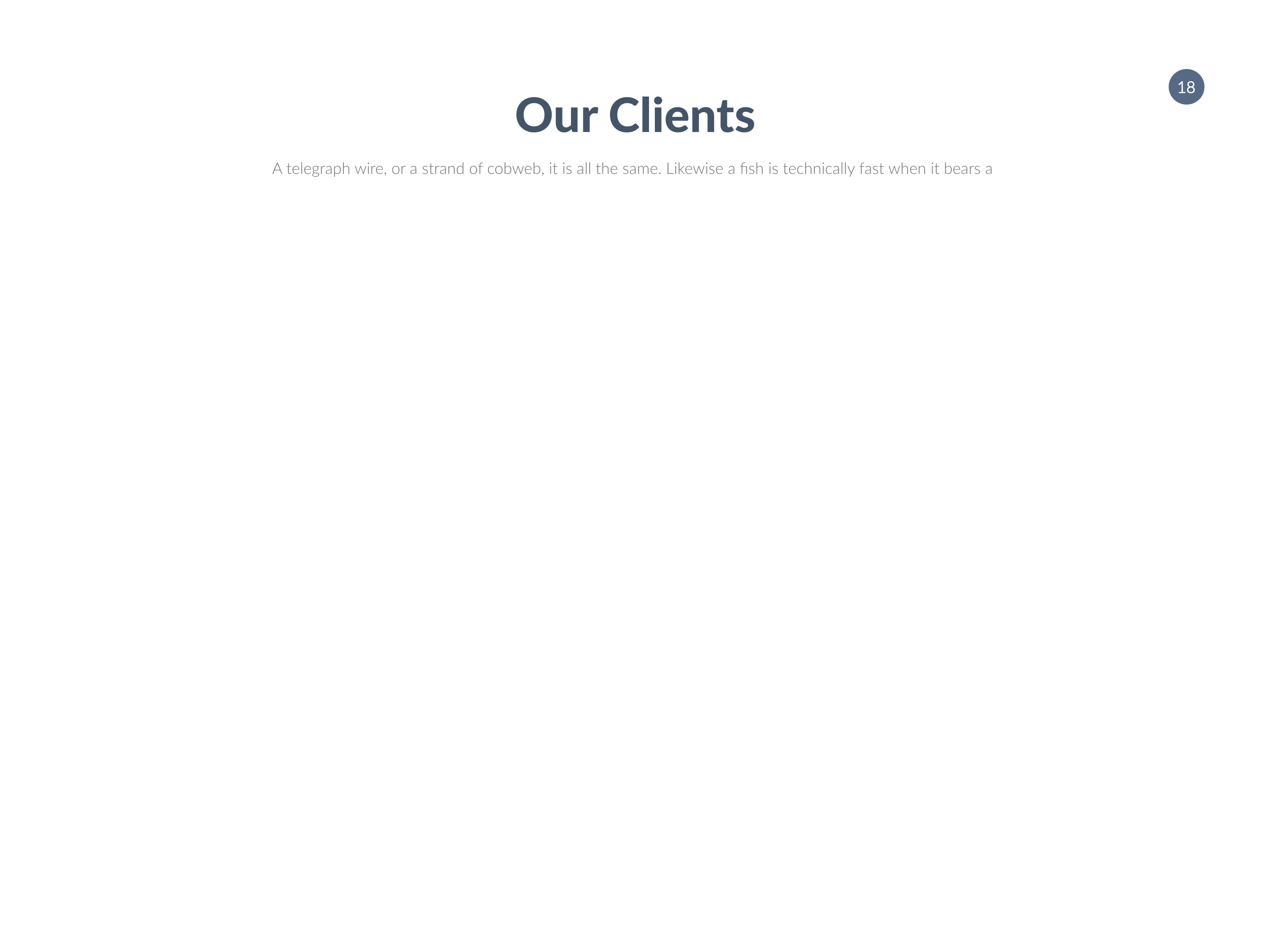

Our Clients
A telegraph wire, or a strand of cobweb, it is all the same. Likewise a fish is technically fast when it bears a